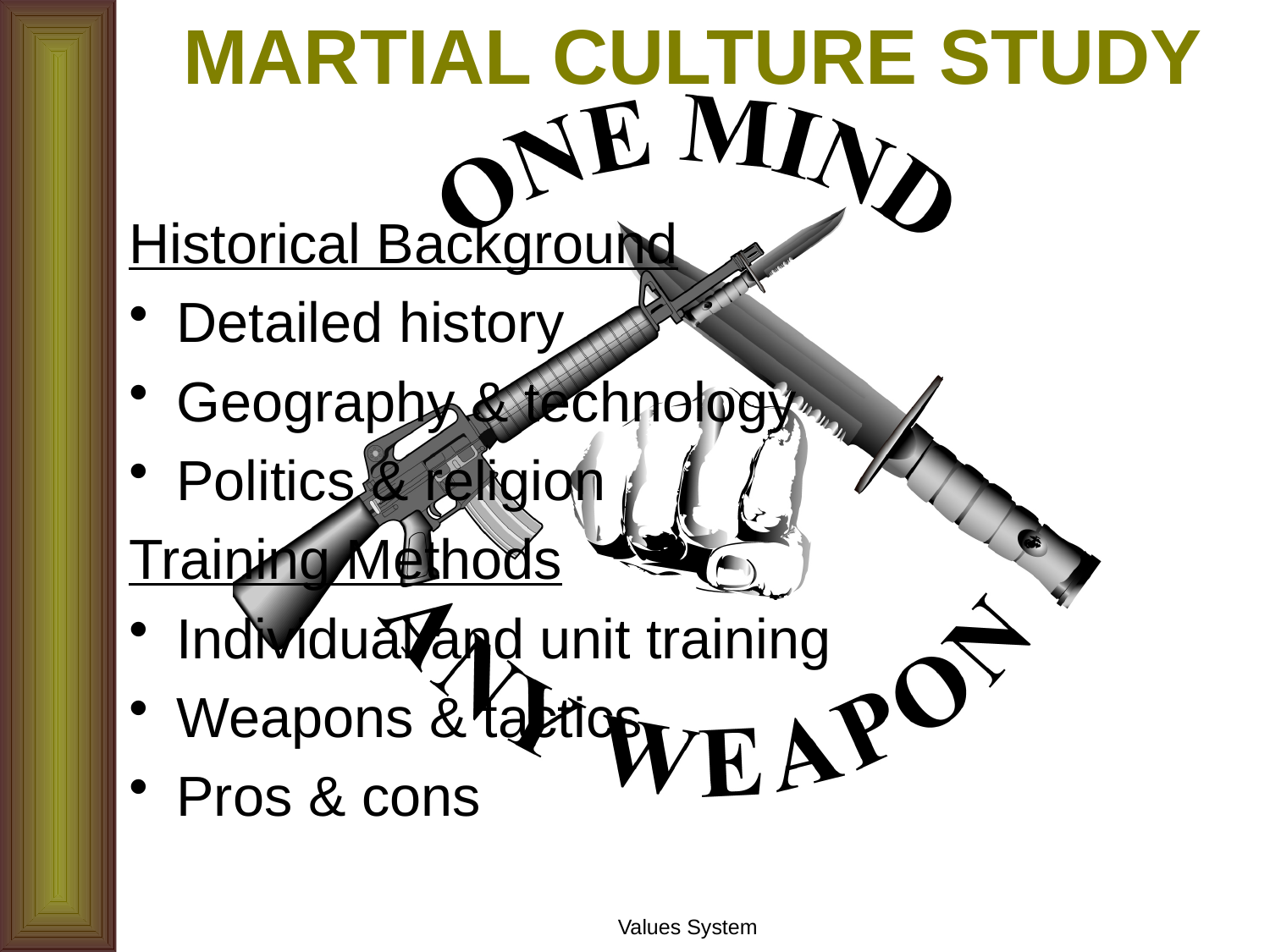

# MARTIAL CULTURE STUDY
Historical Background
Detailed history
Geography & technology
Politics & religion
Training Methods
Individual and unit training
Weapons & tactics
Pros & cons
Values System